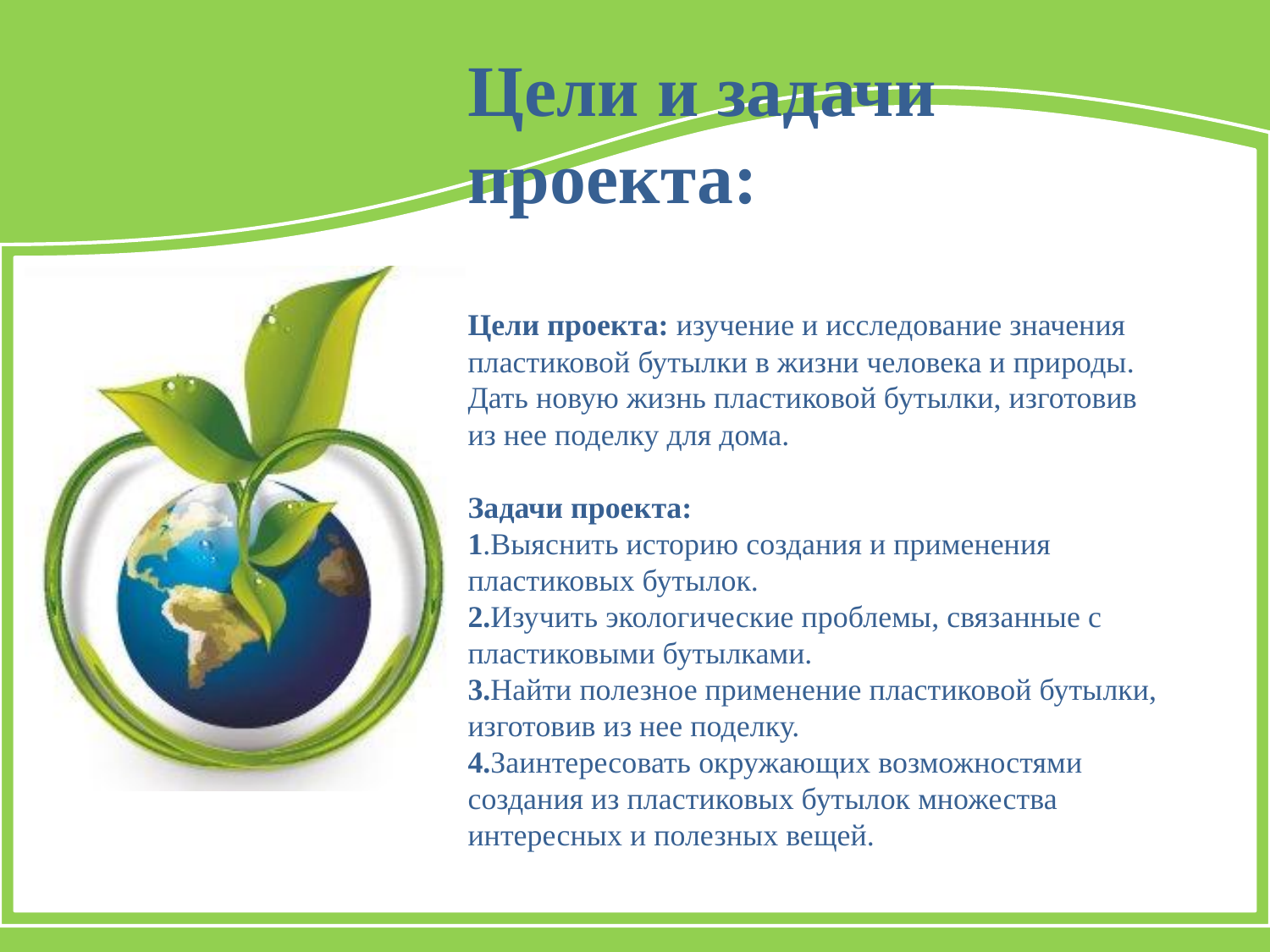

# Цели и задачи проекта: Цели проекта: изучение и исследование значения пластиковой бутылки в жизни человека и природы. Дать новую жизнь пластиковой бутылки, изготовив из нее поделку для дома. Задачи проекта: 1.Выяснить историю создания и применения пластиковых бутылок. 2.Изучить экологические проблемы, связанные с пластиковыми бутылками. 3.Найти полезное применение пластиковой бутылки, изготовив из нее поделку. 4.Заинтересовать окружающих возможностями создания из пластиковых бутылок множества интересных и полезных вещей.